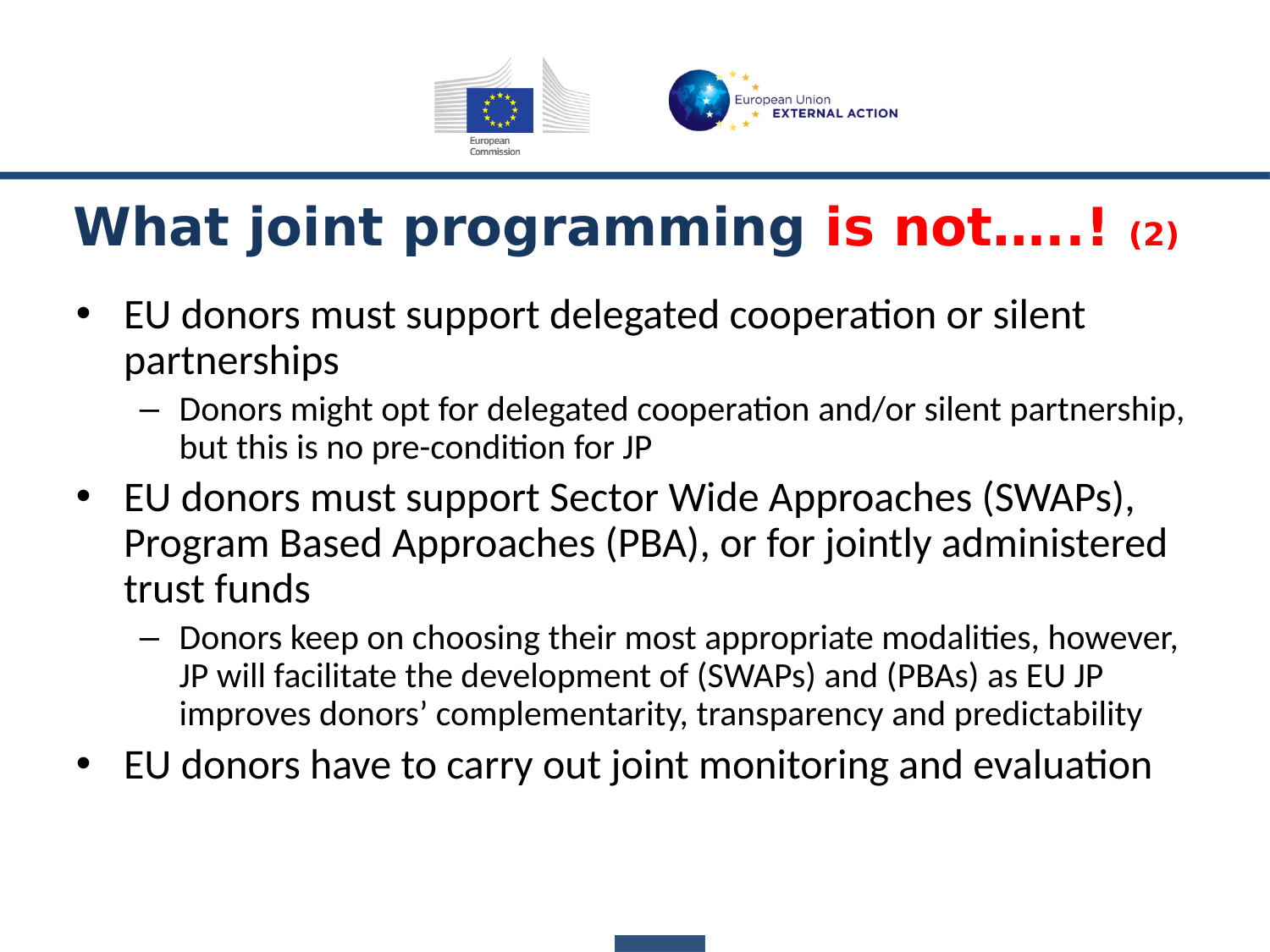

What joint programming is not…..! (2)
EU donors must support delegated cooperation or silent partnerships
Donors might opt for delegated cooperation and/or silent partnership, but this is no pre-condition for JP
EU donors must support Sector Wide Approaches (SWAPs), Program Based Approaches (PBA), or for jointly administered trust funds
Donors keep on choosing their most appropriate modalities, however, JP will facilitate the development of (SWAPs) and (PBAs) as EU JP improves donors’ complementarity, transparency and predictability
EU donors have to carry out joint monitoring and evaluation